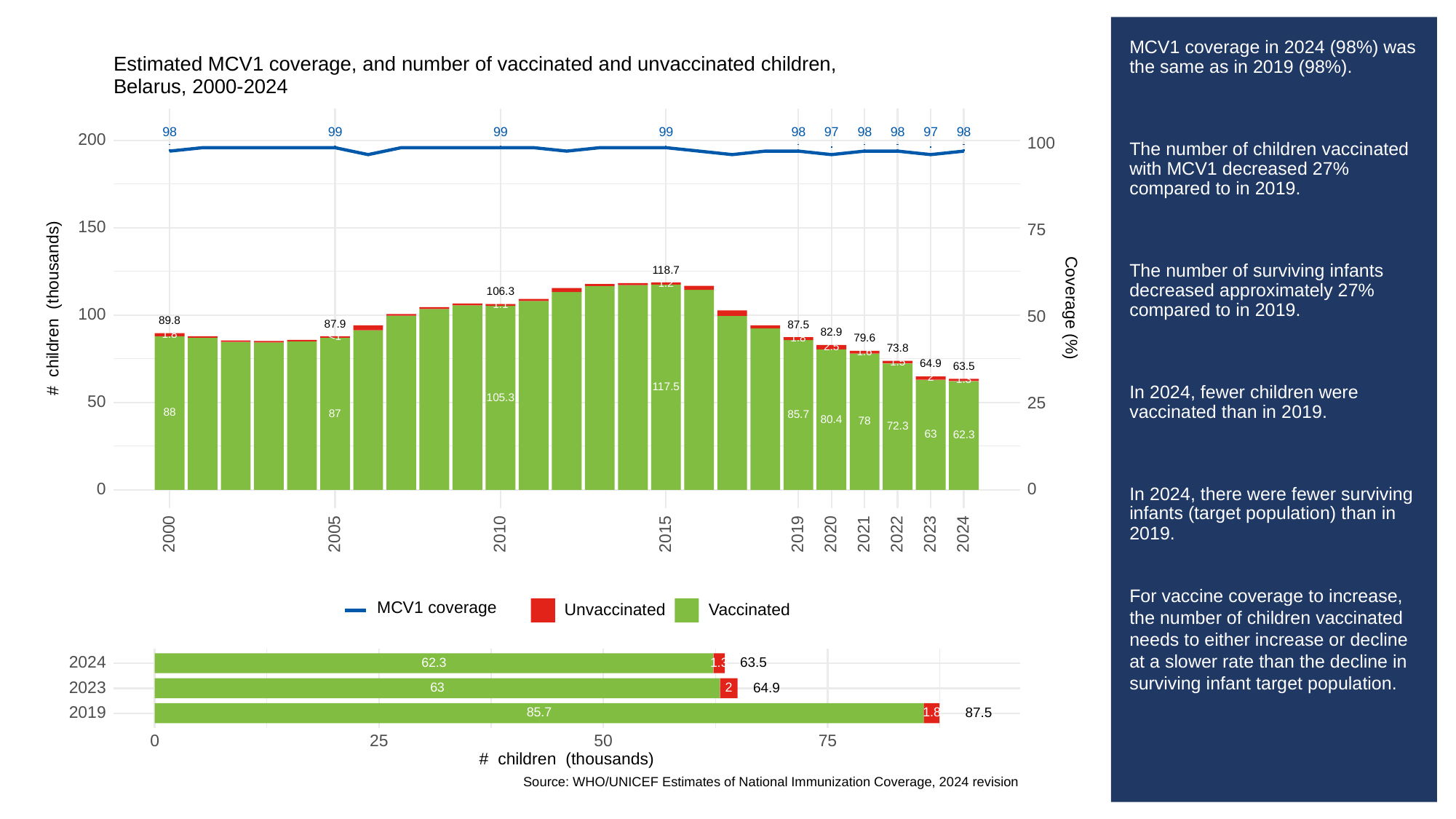

# MCV1 coverage in 2024 (98%) was the same as in 2019 (98%).

The number of children vaccinated with MCV1 decreased 27% compared to in 2019.

The number of surviving infants decreased approximately 27% compared to in 2019.

In 2024, fewer children were vaccinated than in 2019.

In 2024, there were fewer surviving infants (target population) than in 2019.

For vaccine coverage to increase, the number of children vaccinated needs to either increase or decline at a slower rate than the decline in surviving infant target population.

Estimated MCV1 coverage, and number of vaccinated and unvaccinated children,
Belarus, 2000-2024

98
99
99
99
98
97
98
98
97
98
200
100

150
75

118.7

1.2

106.3

#  children  (thousands)
Coverage (%)

1.1

100

50

89.8
87.9
87.5

82.9

1.8
<1

1.8
79.6

2.5
73.8

1.6

1.5

64.9

63.5

2
1.3

117.5
105.3
50
25

88
87
85.7
80.4
78
72.3
63
62.3

0
0

2023
2000
2005
2010
2015
2019
2020
2021
2022
2024

MCV1 coverage
Unvaccinated
Vaccinated

2024
63.5
62.3
1.3

2023
64.9
63
2

2019
87.5
85.7
1.8

0
25
50
75
#  children  (thousands)
Source: WHO/UNICEF Estimates of National Immunization Coverage, 2024 revision